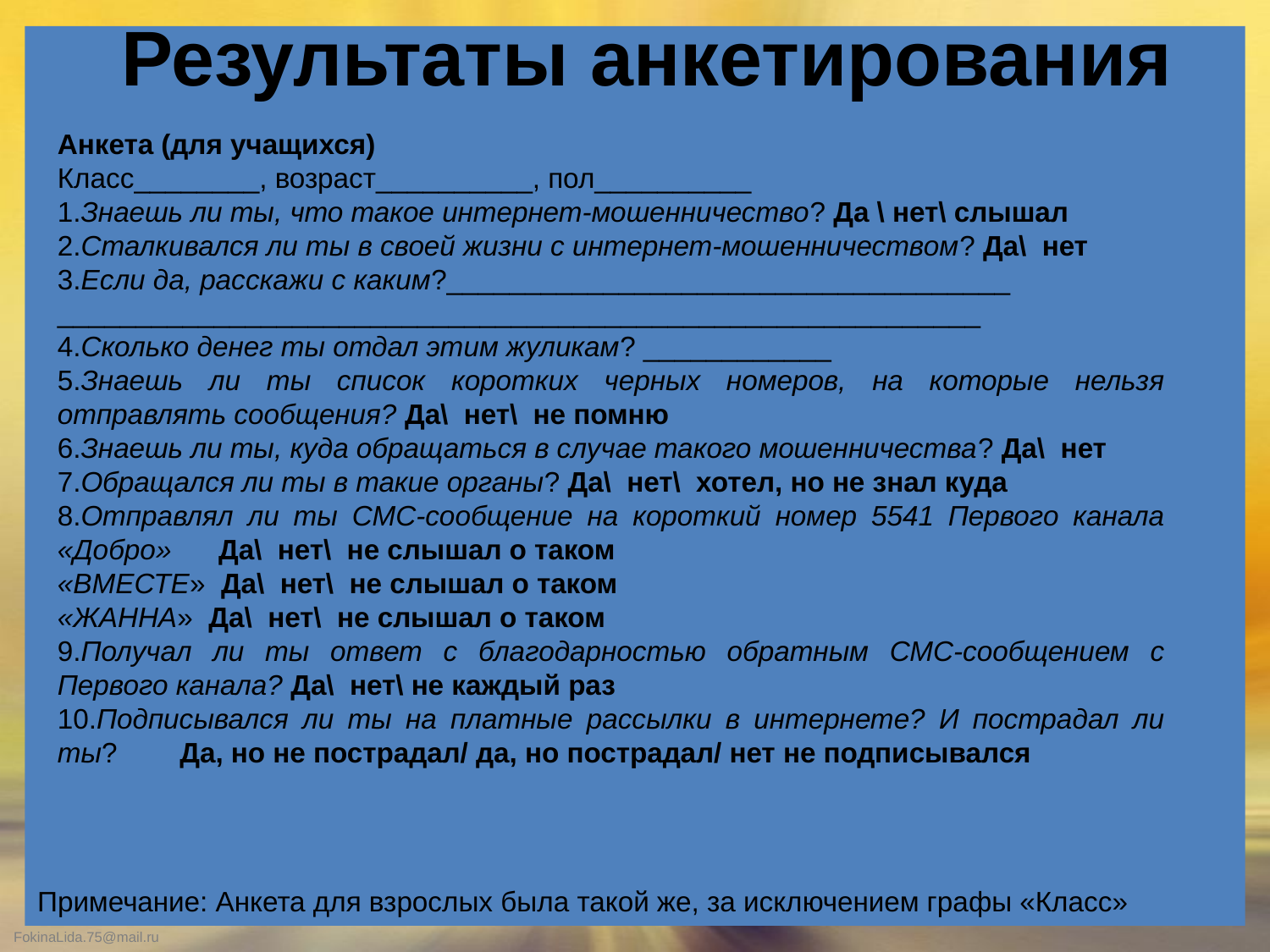

Результаты анкетирования

Анкета (для учащихся)
Класс________, возраст__________, пол__________
1.Знаешь ли ты, что такое интернет-мошенничество? Да \ нет\ слышал
2.Сталкивался ли ты в своей жизни с интернет-мошенничеством? Да\  нет
3.Если да, расскажи с каким?____________________________________
___________________________________________________________
4.Сколько денег ты отдал этим жуликам? ____________
5.Знаешь ли ты список коротких черных номеров, на которые нельзя отправлять сообщения? Да\  нет\  не помню
6.Знаешь ли ты, куда обращаться в случае такого мошенничества? Да\  нет
7.Обращался ли ты в такие органы? Да\  нет\  хотел, но не знал куда
8.Отправлял ли ты СМС-сообщение на короткий номер 5541 Первого канала «Добро»      Да\  нет\  не слышал о таком
«ВМЕСТЕ»  Да\  нет\  не слышал о таком
«ЖАННА»  Да\  нет\  не слышал о таком
9.Получал ли ты ответ с благодарностью обратным СМС-сообщением с Первого канала? Да\  нет\ не каждый раз
10.Подписывался ли ты на платные рассылки в интернете? И пострадал ли ты?        Да, но не пострадал/ да, но пострадал/ нет не подписывался
Примечание: Анкета для взрослых была такой же, за исключением графы «Класс»